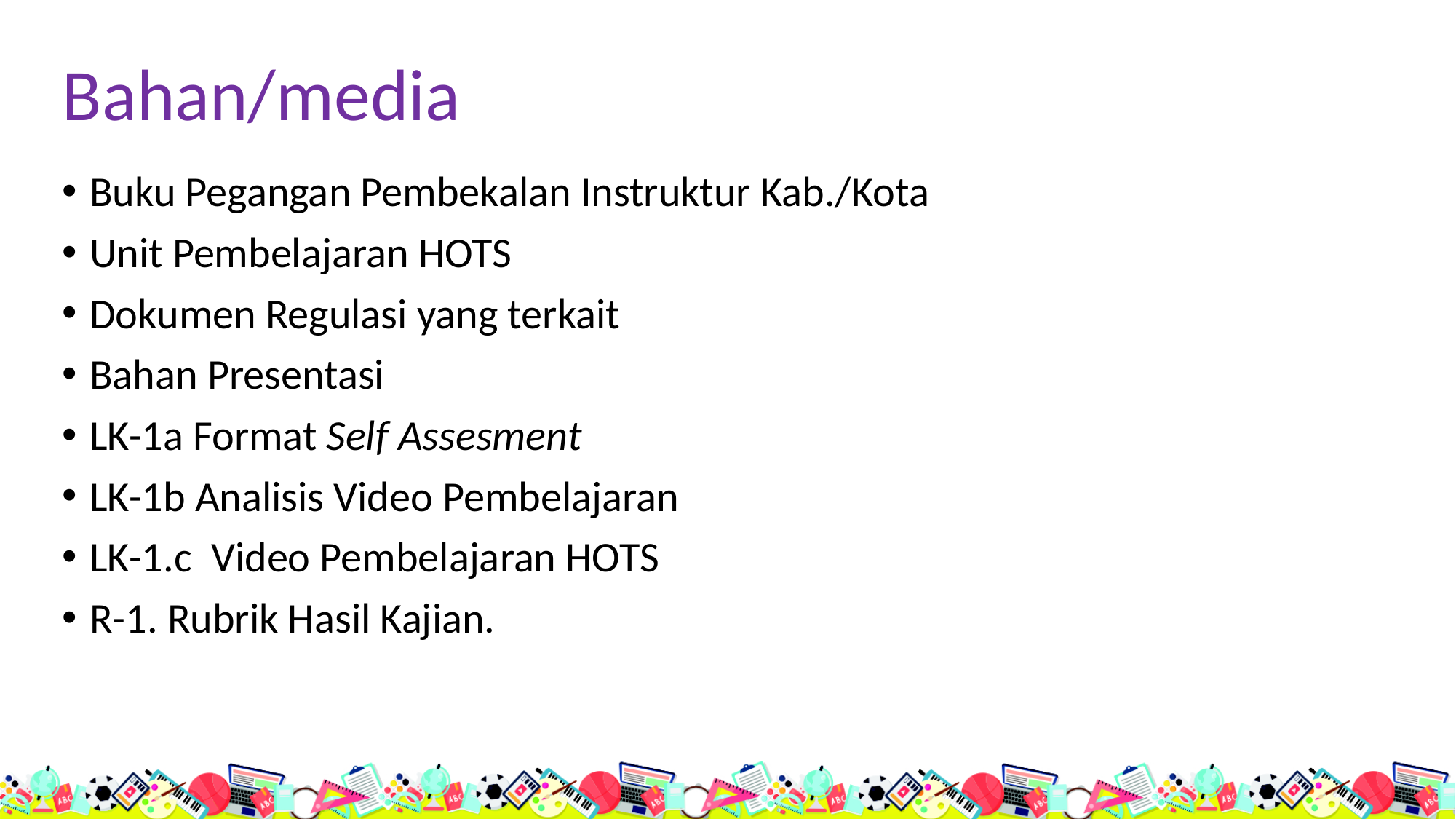

# Bahan/media
Buku Pegangan Pembekalan Instruktur Kab./Kota
Unit Pembelajaran HOTS
Dokumen Regulasi yang terkait
Bahan Presentasi
LK-1a Format Self Assesment
LK-1b Analisis Video Pembelajaran
LK-1.c  Video Pembelajaran HOTS
R-1. Rubrik Hasil Kajian.